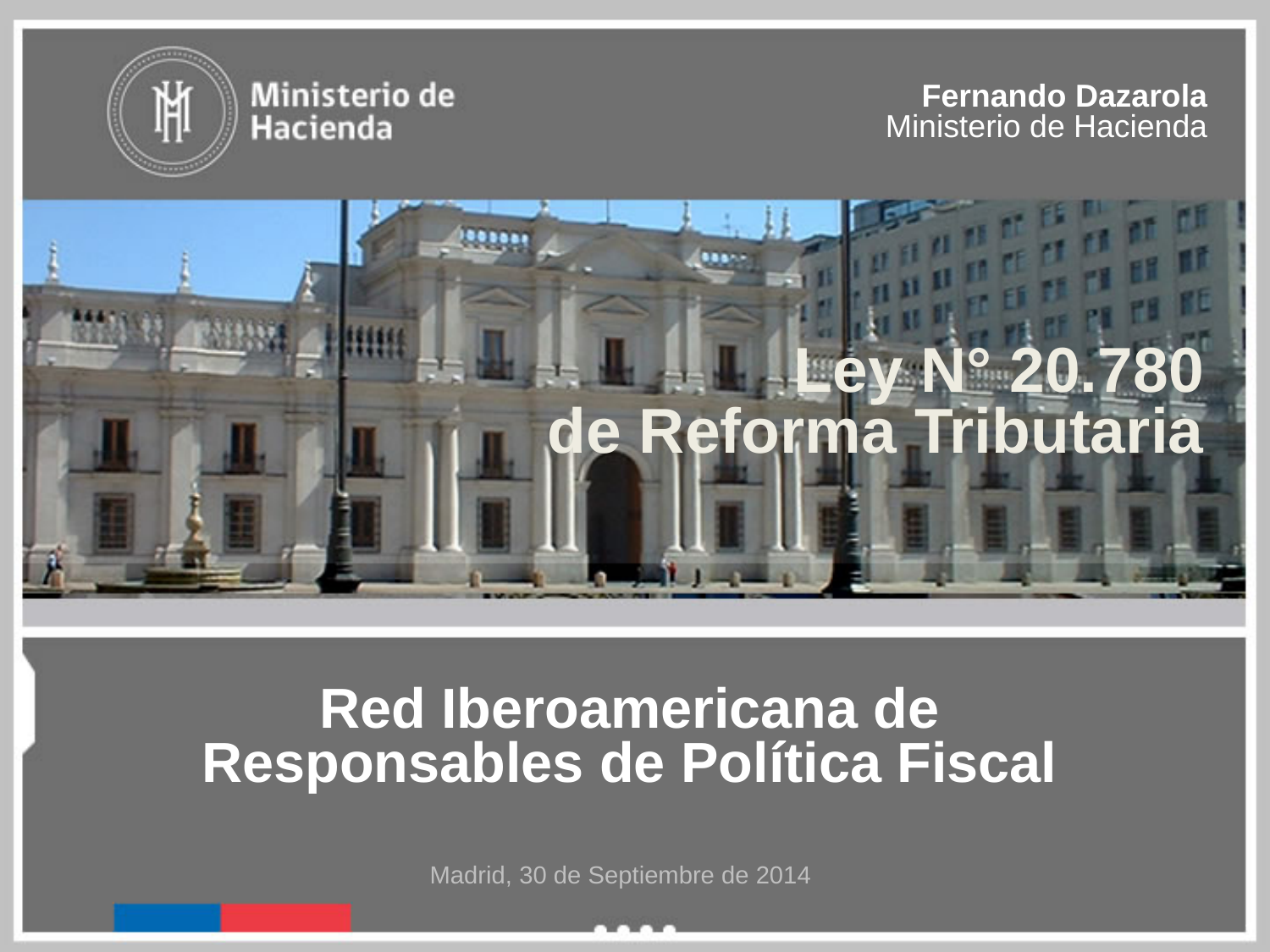

Fernando Dazarola
Ministerio de Hacienda
Ley N° 20.780
de Reforma Tributaria

Red Iberoamericana de
Responsables de Política Fiscal

Madrid, 30 de Septiembre de 2014
1